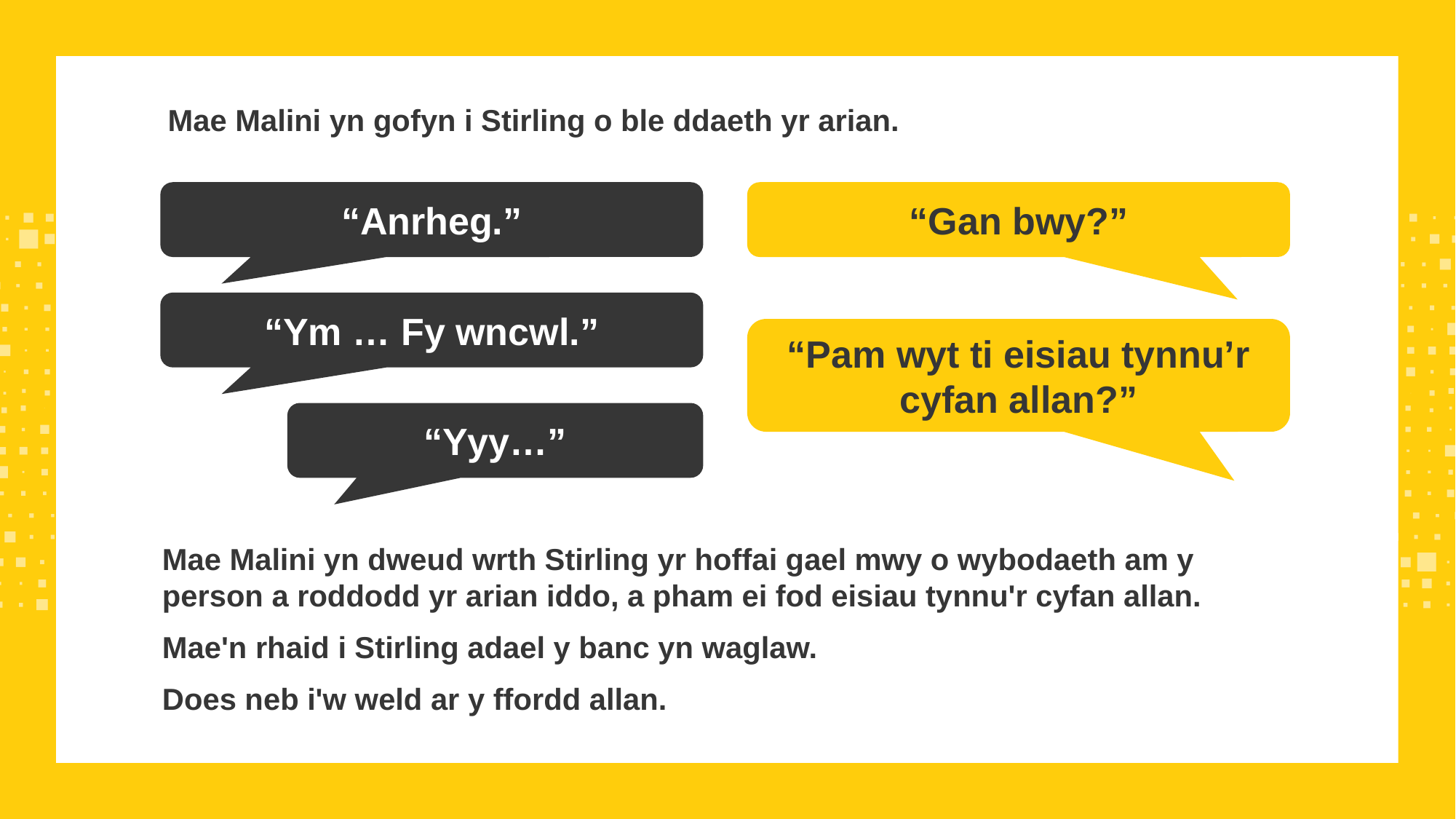

Mae Malini yn gofyn i Stirling o ble ddaeth yr arian.
“Gan bwy?”
“Anrheg.”
“Ym … Fy wncwl.”
“Pam wyt ti eisiau tynnu’r cyfan allan?”
“Yyy…”
Mae Malini yn dweud wrth Stirling yr hoffai gael mwy o wybodaeth am y person a roddodd yr arian iddo, a pham ei fod eisiau tynnu'r cyfan allan.
Mae'n rhaid i Stirling adael y banc yn waglaw.
Does neb i'w weld ar y ffordd allan.